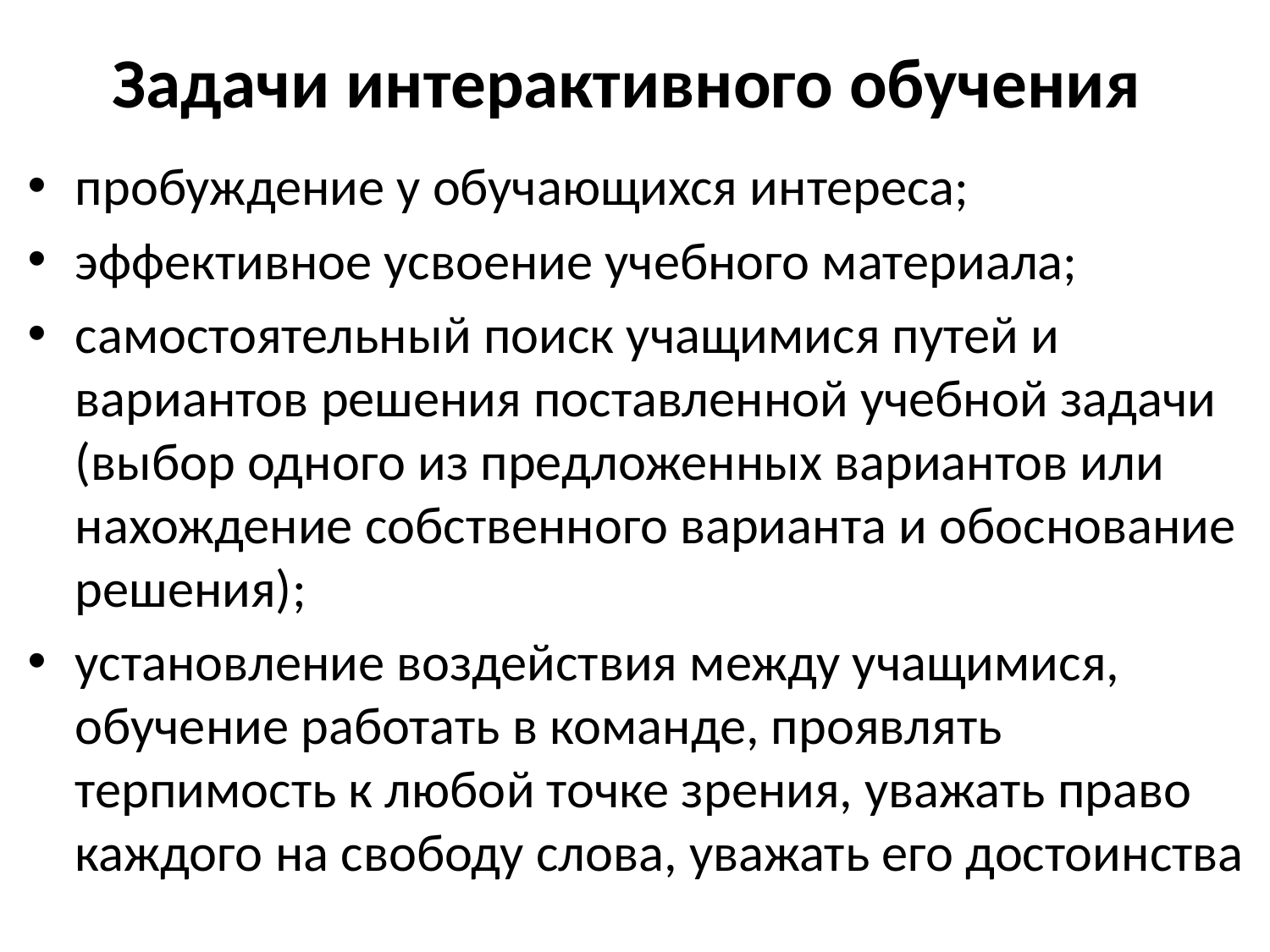

Задачи интерактивного обучения
пробуждение у обучающихся интереса;
эффективное усвоение учебного материала;
самостоятельный поиск учащимися путей и вариантов решения поставленной учебной задачи (выбор одного из предложенных вариантов или нахождение собственного варианта и обоснование решения);
установление воздействия между учащимися, обучение работать в команде, проявлять терпимость к любой точке зрения, уважать право каждого на свободу слова, уважать его достоинства